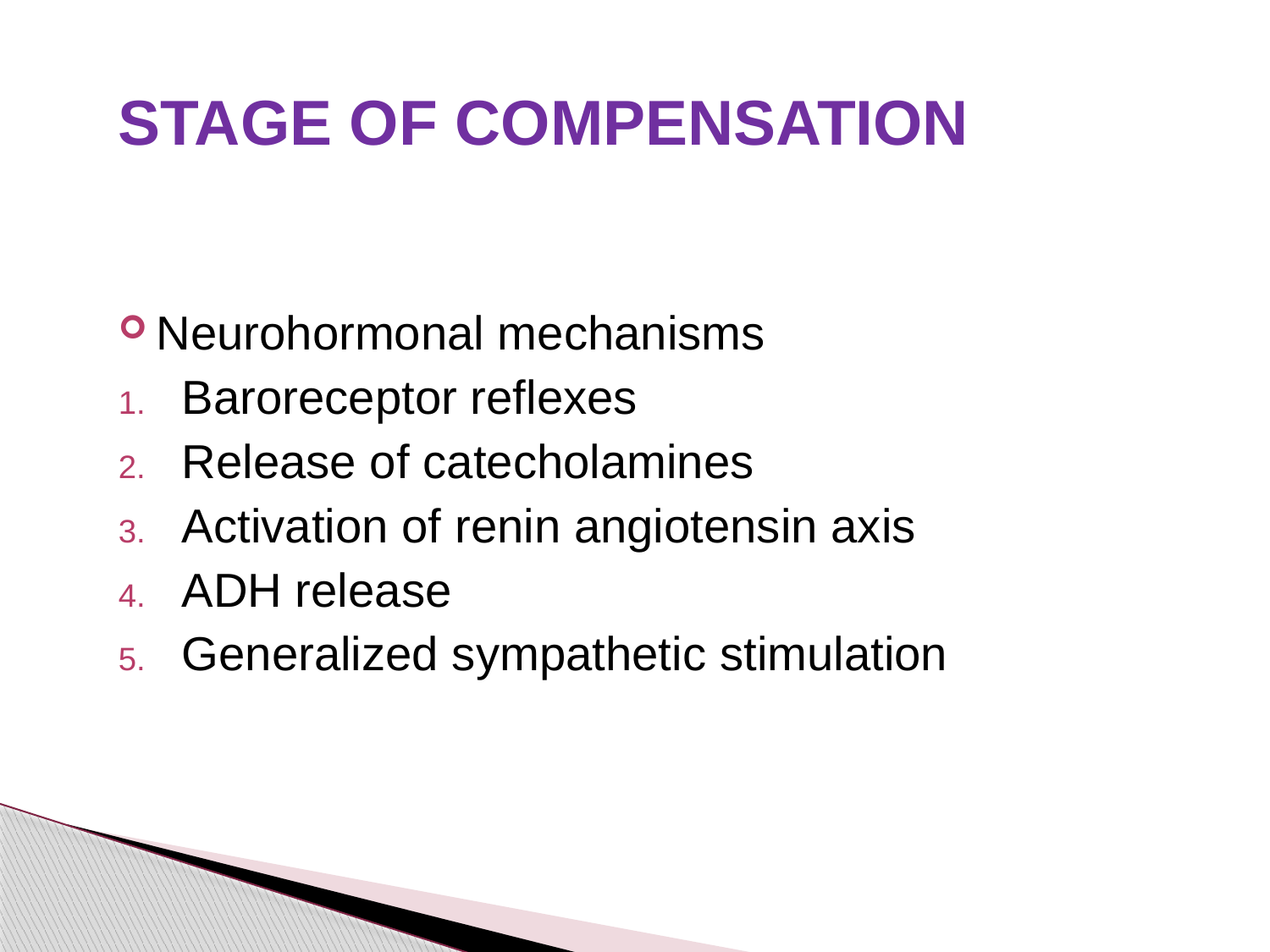

# STAGE OF COMPENSATION
Neurohormonal mechanisms
Baroreceptor reflexes
Release of catecholamines
Activation of renin angiotensin axis
ADH release
Generalized sympathetic stimulation